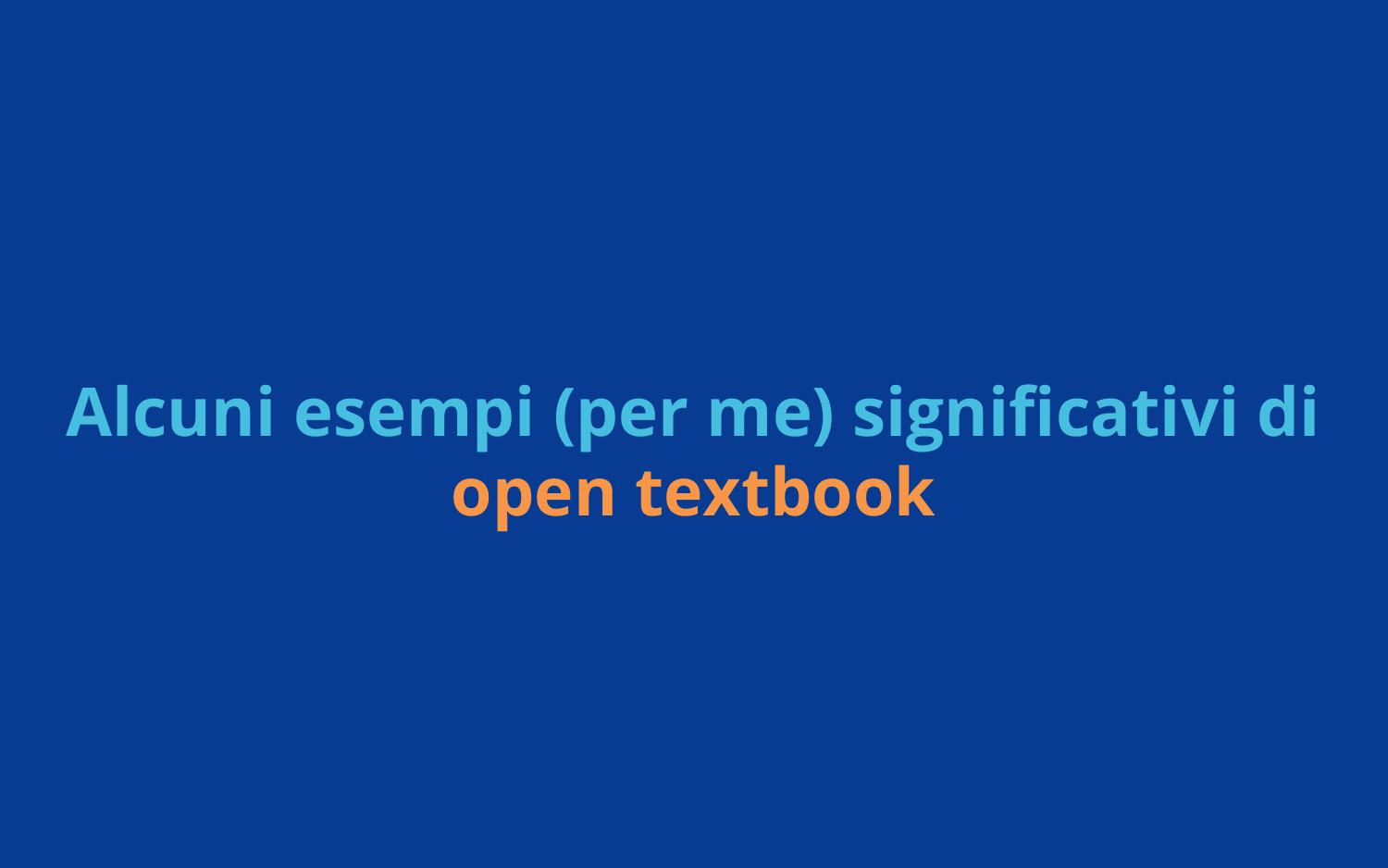

# Alcuni esempi (per me) significativi di open textbook